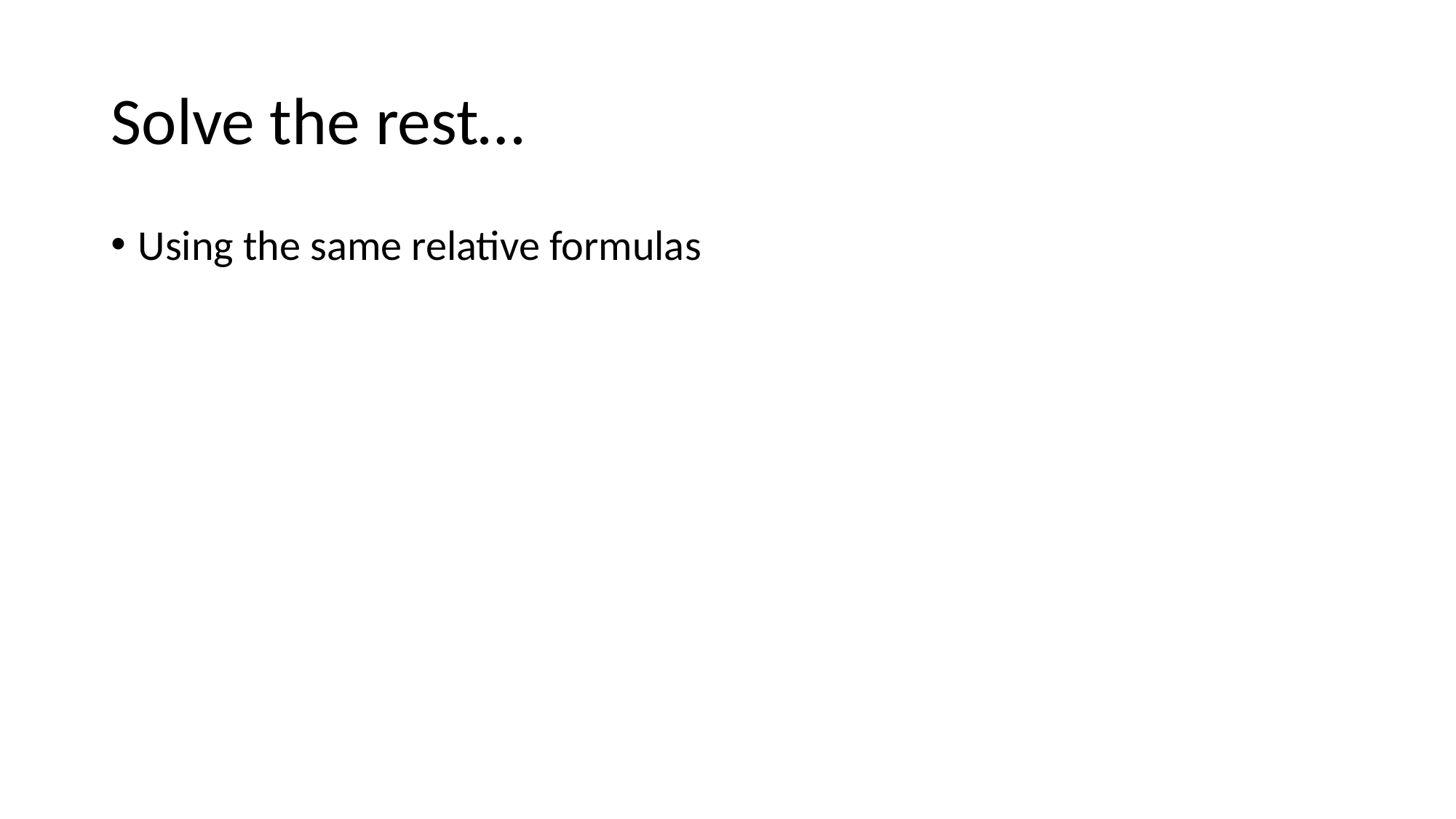

# Solve the rest…
Using the same relative formulas